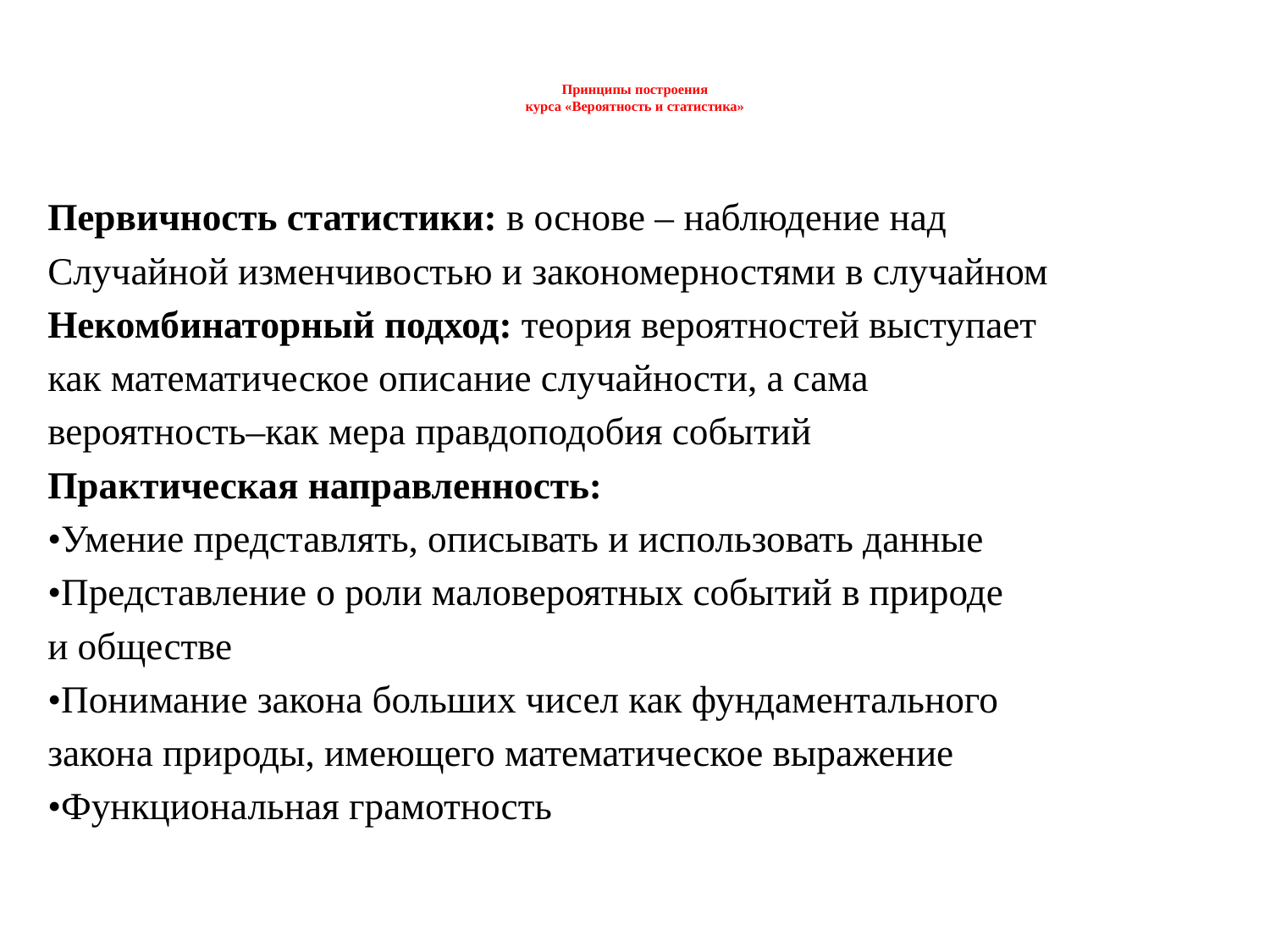

# Принципы построения курса «Вероятность и статистика»
Первичность статистики: в основе – наблюдение над
Случайной изменчивостью и закономерностями в случайном
Некомбинаторный подход: теория вероятностей выступает
как математическое описание случайности, а сама
вероятность–как мера правдоподобия событий
Практическая направленность:
•Умение представлять, описывать и использовать данные
•Представление о роли маловероятных событий в природе
и обществе
•Понимание закона больших чисел как фундаментального
закона природы, имеющего математическое выражение
•Функциональная грамотность